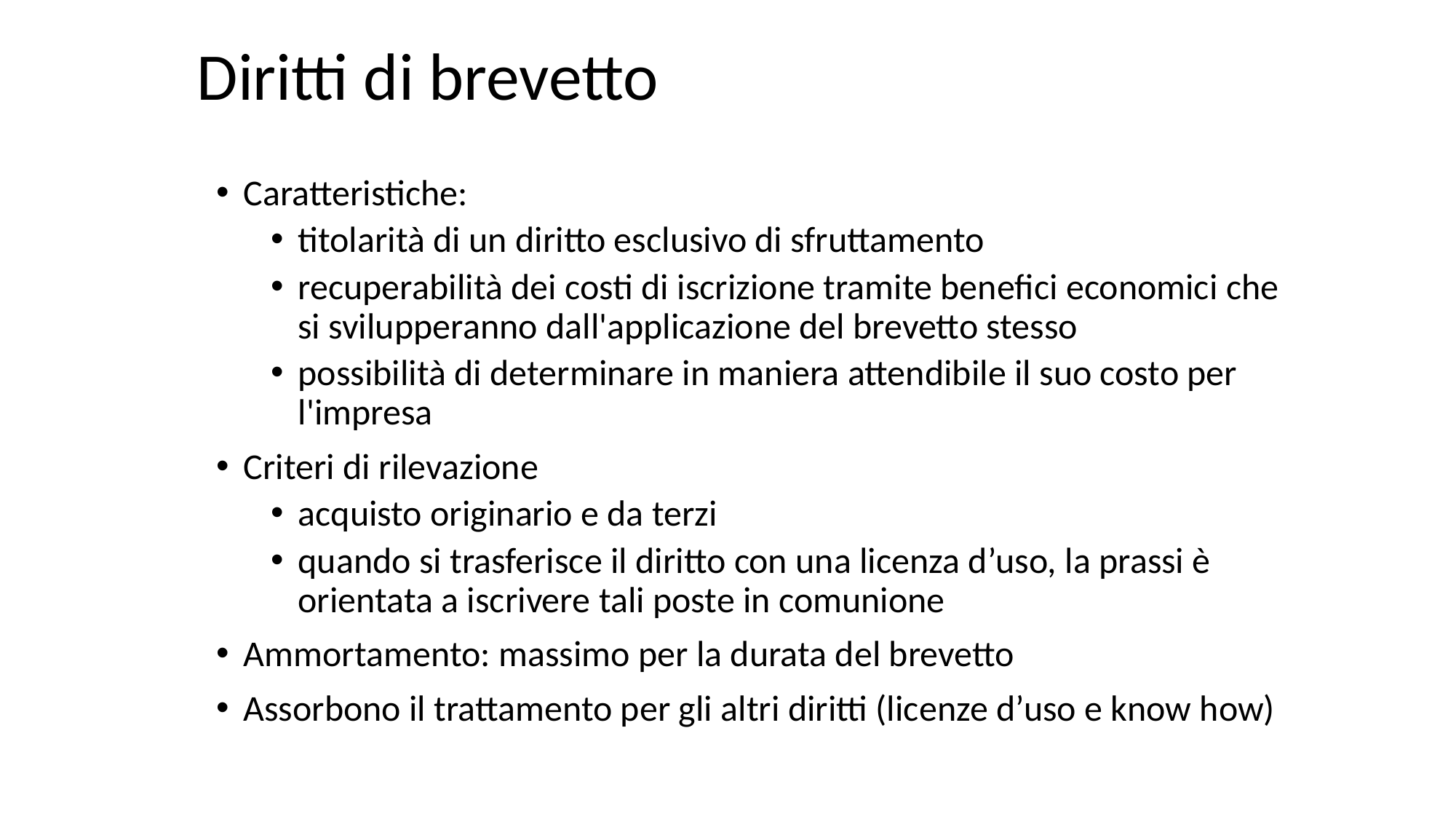

# Diritti di brevetto
Caratteristiche:
titolarità di un diritto esclusivo di sfruttamento
recuperabilità dei costi di iscrizione tramite benefici economici che si svilupperanno dall'applicazione del brevetto stesso
possibilità di determinare in maniera attendibile il suo costo per l'impresa
Criteri di rilevazione
acquisto originario e da terzi
quando si trasferisce il diritto con una licenza d’uso, la prassi è orientata a iscrivere tali poste in comunione
Ammortamento: massimo per la durata del brevetto
Assorbono il trattamento per gli altri diritti (licenze d’uso e know how)